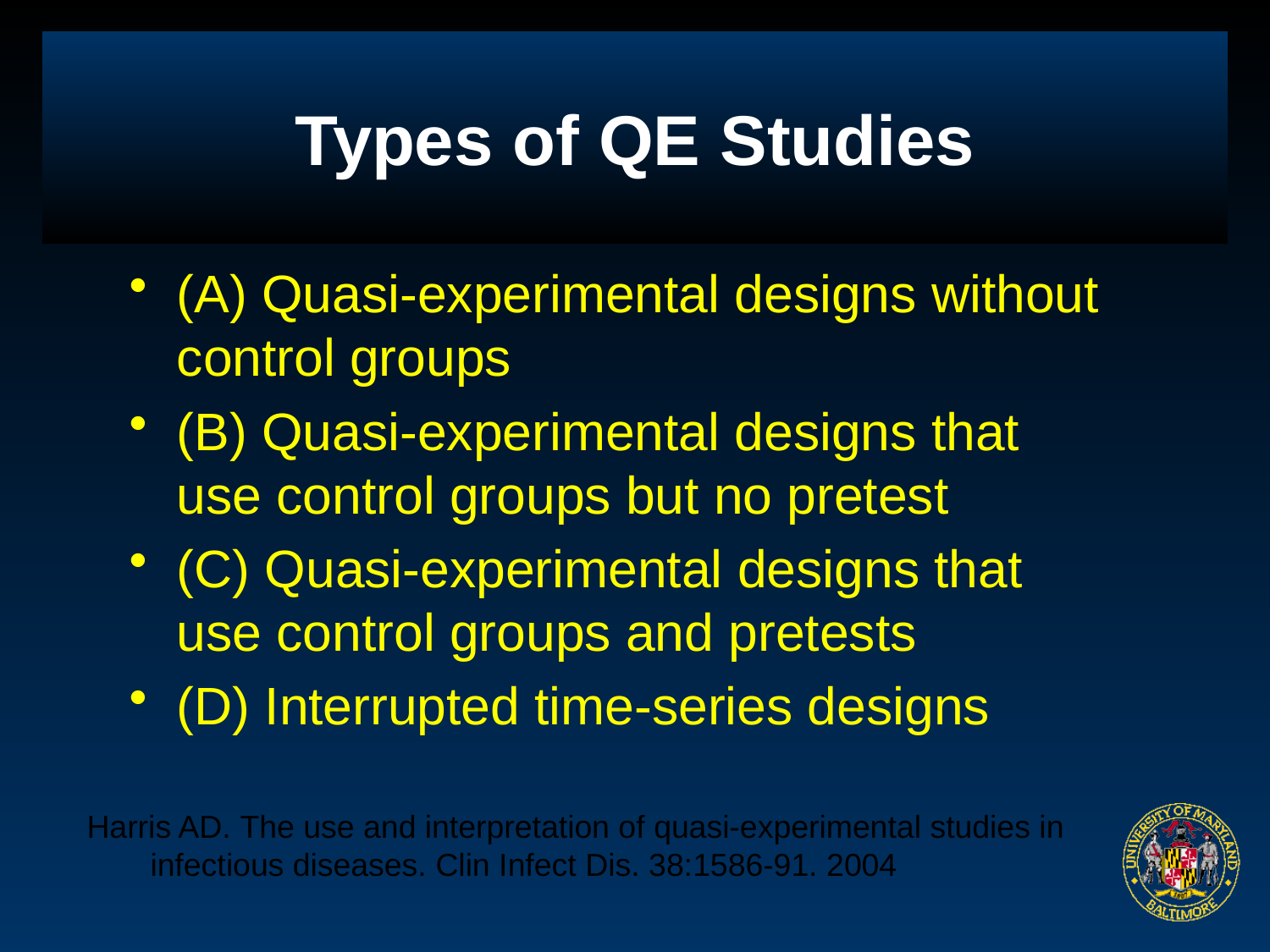

# Types of QE Studies
(A) Quasi-experimental designs without control groups
(B) Quasi-experimental designs that use control groups but no pretest
(C) Quasi-experimental designs that use control groups and pretests
(D) Interrupted time-series designs
Harris AD. The use and interpretation of quasi-experimental studies in infectious diseases. Clin Infect Dis. 38:1586-91. 2004